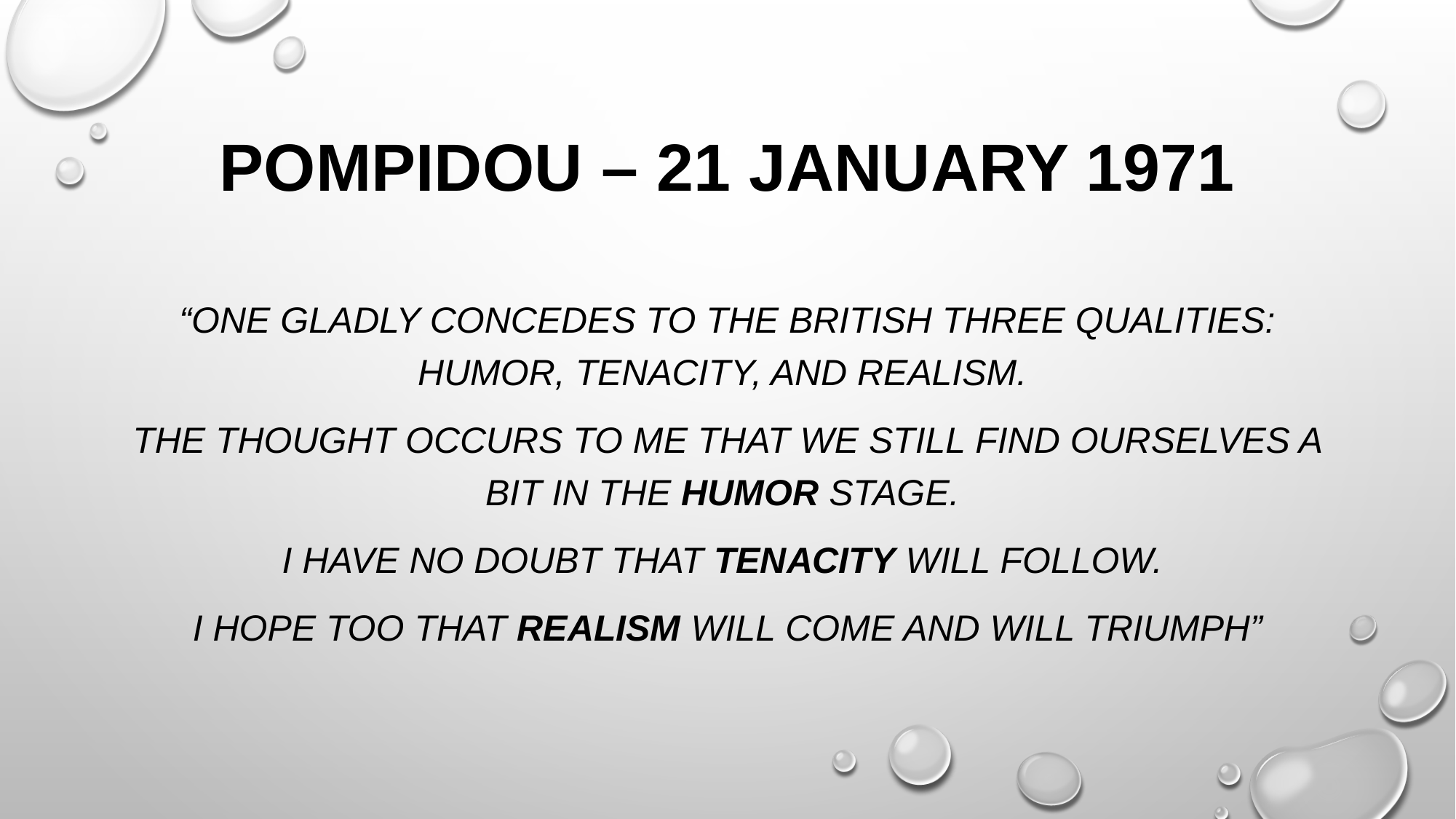

# POMPIDOU – 21 JANUARY 1971
“One gladly concedes to the British three qualities: humor, tenacity, and realism.
The thought occurs to me that we still find ourselves a bit in the humor stage.
I have no doubt that tenacity will follow.
I hope too that realism will come and will triumph”